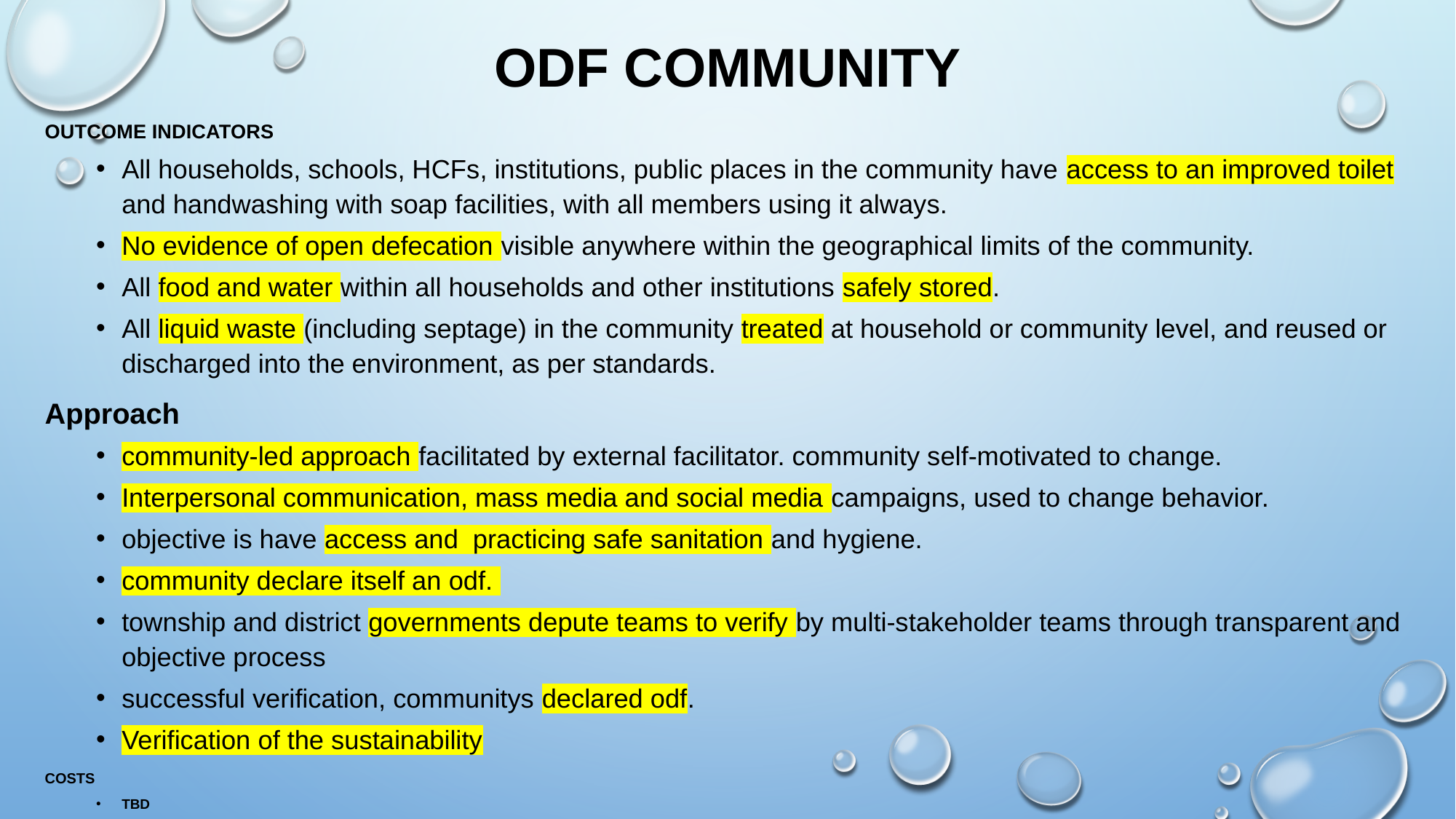

# ODF community
Outcome indicators
All households, schools, HCFs, institutions, public places in the community have access to an improved toilet and handwashing with soap facilities, with all members using it always.
No evidence of open defecation visible anywhere within the geographical limits of the community.
All food and water within all households and other institutions safely stored.
All liquid waste (including septage) in the community treated at household or community level, and reused or discharged into the environment, as per standards.
Approach
community-led approach facilitated by external facilitator. community self-motivated to change.
Interpersonal communication, mass media and social media campaigns, used to change behavior.
objective is have access and  practicing safe sanitation and hygiene.
community declare itself an odf.
township and district governments depute teams to verify by multi-stakeholder teams through transparent and objective process
successful verification, communitys declared odf.
Verification of the sustainability
Costs
TBD